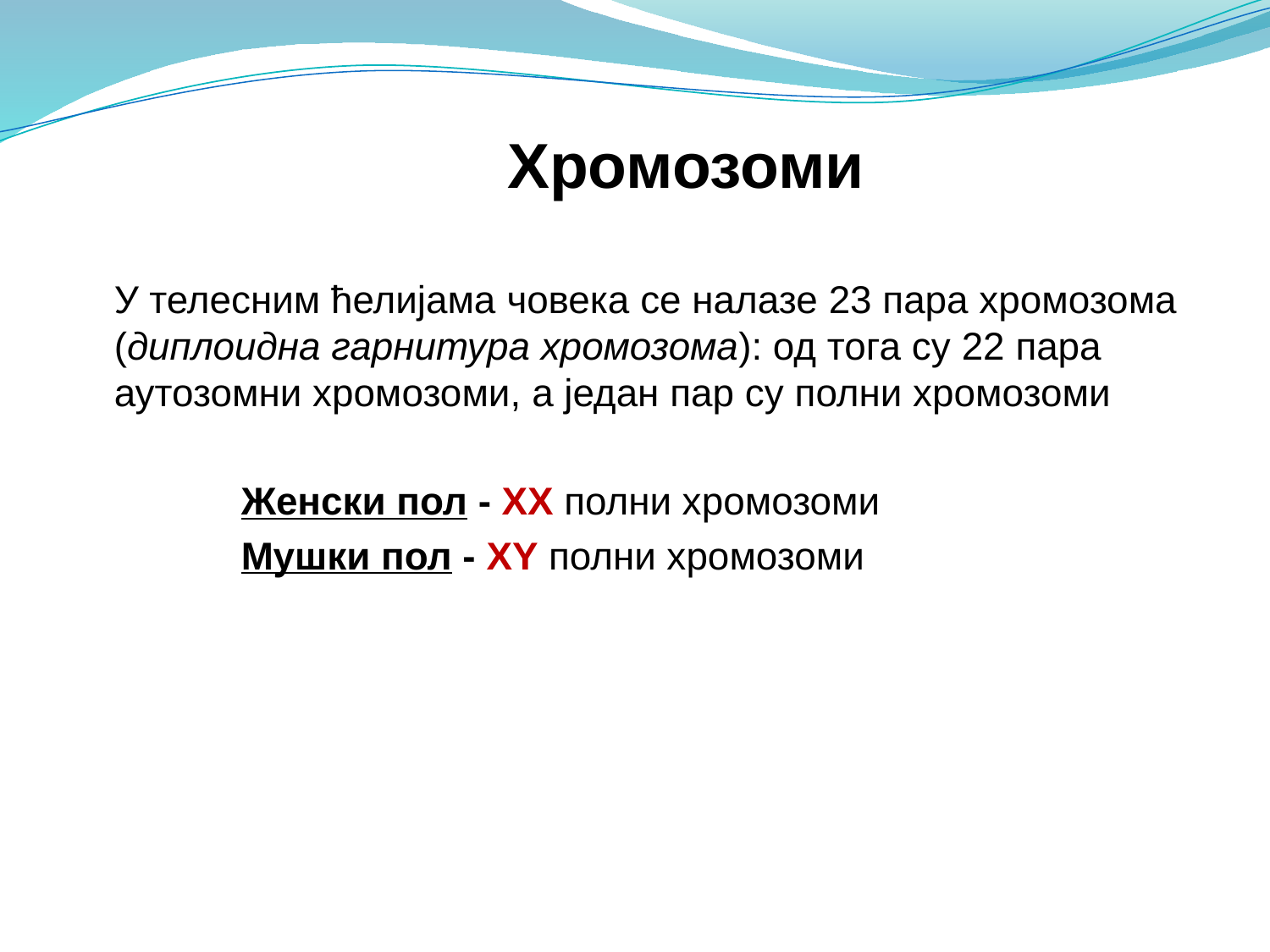

# Хромозоми
	У телесним ћелијама човека се налазе 23 пара хромозома (диплоидна гарнитура хромозома): од тога су 22 пара аутозомни хромозоми, а један пар су полни хромозоми

		Женски пол - XX полни хромозоми
		Мушки пол - XY полни хромозоми